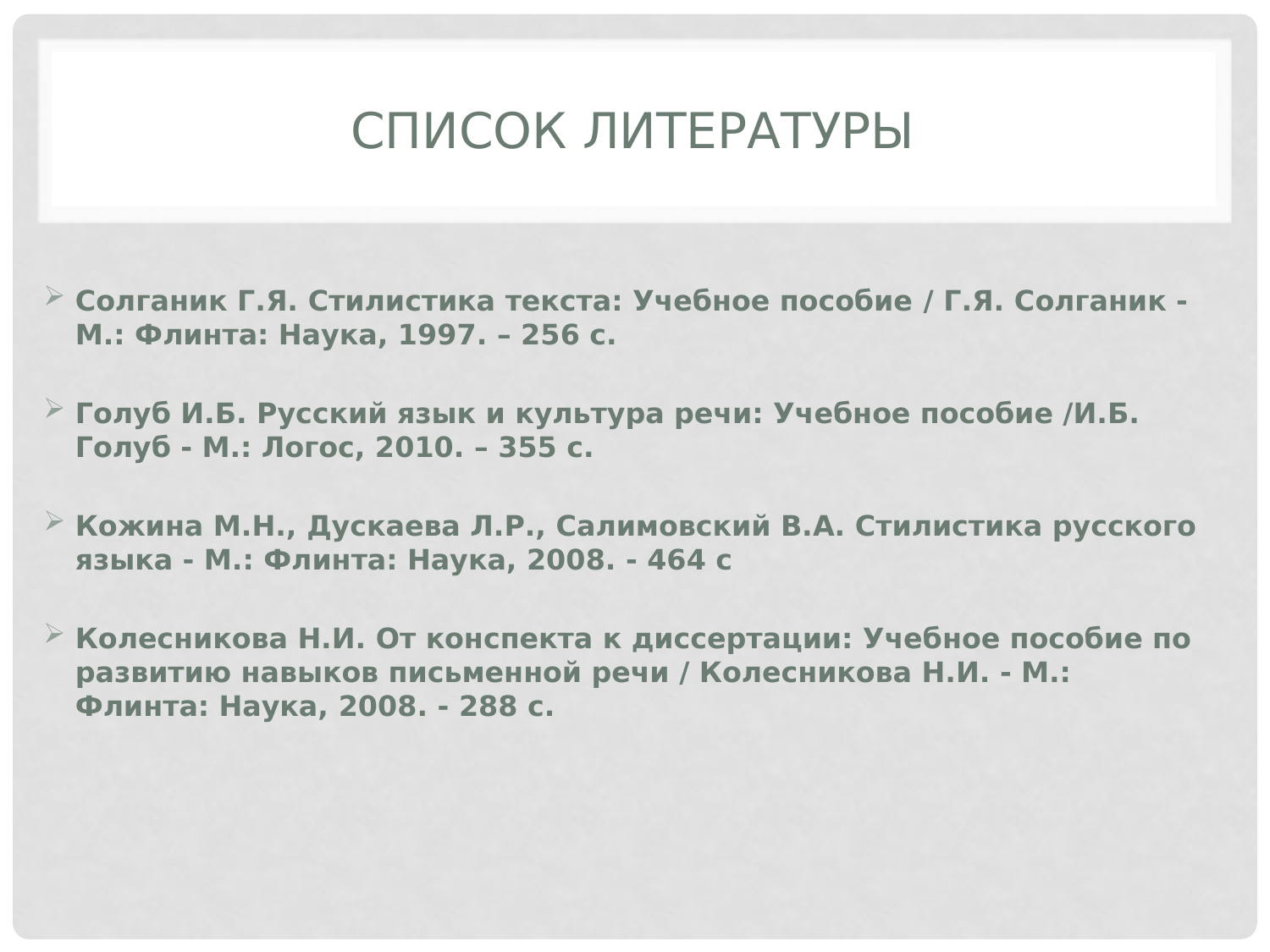

# СПИСОК ЛИТЕРАТУРЫ
Солганик Г.Я. Стилистика текста: Учебное пособие / Г.Я. Солганик - М.: Флинта: Наука, 1997. – 256 с.

Голуб И.Б. Русский язык и культура речи: Учебное пособие /И.Б. Голуб - М.: Логос, 2010. – 355 с.

Кожина М.Н., Дускаева Л.Р., Салимовский В.А. Стилистика русского языка - М.: Флинта: Наука, 2008. - 464 с

Колесникова Н.И. От конспекта к диссертации: Учебное пособие по развитию навыков письменной речи / Колесникова Н.И. - М.: Флинта: Наука, 2008. - 288 с.